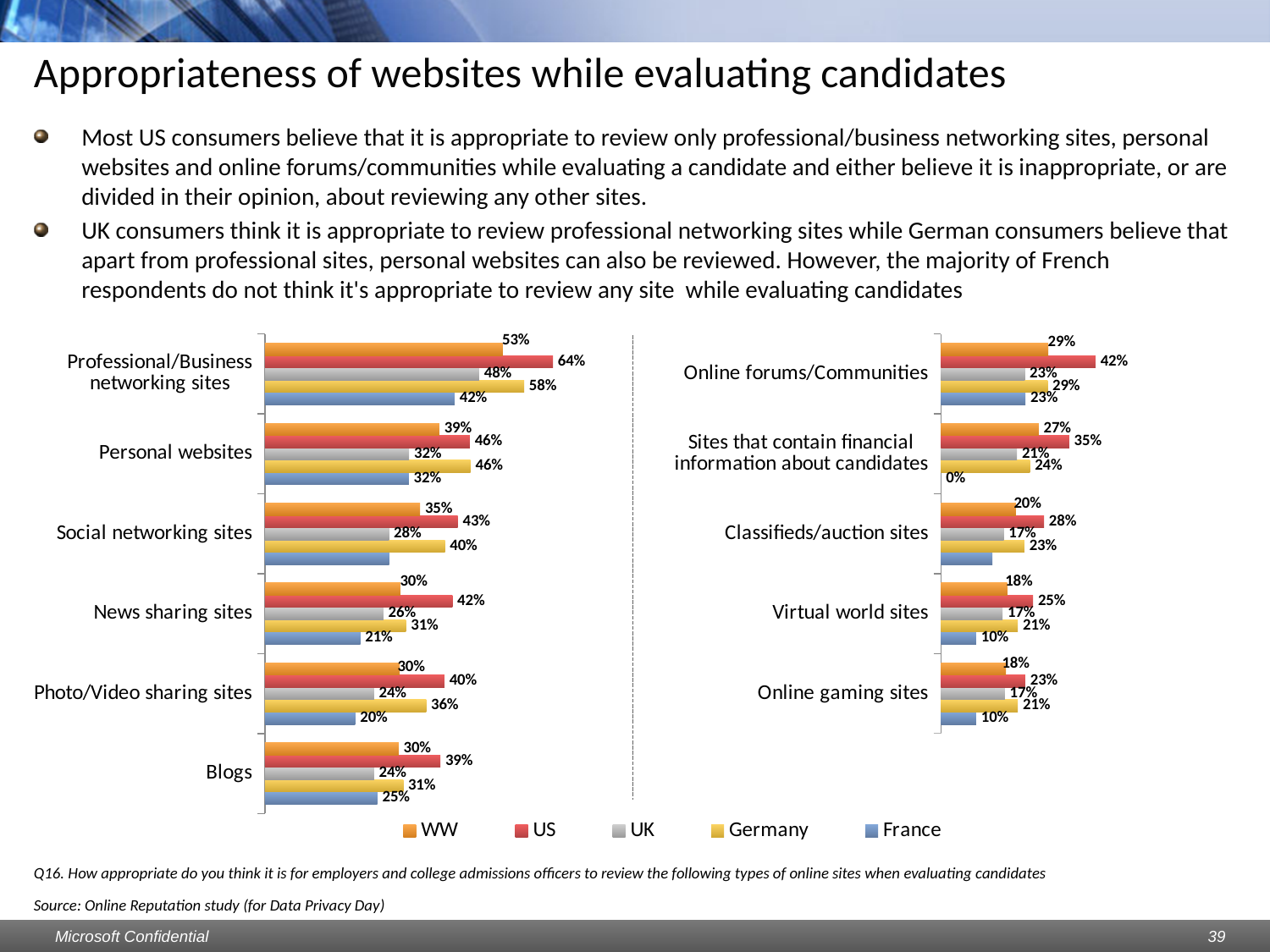

# Appropriateness of websites while evaluating candidates
Most US consumers believe that it is appropriate to review only professional/business networking sites, personal websites and online forums/communities while evaluating a candidate and either believe it is inappropriate, or are divided in their opinion, about reviewing any other sites.
UK consumers think it is appropriate to review professional networking sites while German consumers believe that apart from professional sites, personal websites can also be reviewed. However, the majority of French respondents do not think it's appropriate to review any site  while evaluating candidates

### Chart

| Category | France | Germany | UK | US | WW |
|---|---|---|---|---|---|
| Blogs | 0.250728862973761 | 0.30838323353293423 | 0.2432432432432433 | 0.39104477611940336 | 0.2981412639405205 |
| Photo/Video sharing sites | 0.2011661807580175 | 0.3592814371257486 | 0.2432432432432433 | 0.4 | 0.300371747211896 |
| News sharing sites | 0.21282798833819241 | 0.3143712574850299 | 0.2642642642642644 | 0.417910447761194 | 0.30185873605947977 |
| Social networking sites | 0.27696793002915465 | 0.40119760479041916 | 0.2762762762762763 | 0.4298507462686569 | 0.3457249070631971 |
| Personal websites | 0.3206997084548106 | 0.45808383233532934 | 0.3213213213213214 | 0.45671641791044787 | 0.3888475836431228 |
| Professional/Business networking sites | 0.42274052478134116 | 0.5778443113772457 | 0.4774774774774777 | 0.6417910447761198 | 0.5293680297397767 |

### Chart

| Category | France | Germany | UK | US | WW |
|---|---|---|---|---|---|
|  | None | None | None | None | None |
| Online gaming sites | 0.09620991253644318 | 0.2095808383233533 | 0.17417417417417416 | 0.22985074626865665 | 0.1769516728624536 |
| Virtual world sites | 0.09620991253644318 | 0.20958083832335328 | 0.1681681681681682 | 0.2507462686567163 | 0.18066914498141273 |
| Classifieds/auction sites | 0.13994169096209924 | 0.2275449101796407 | 0.1711711711711712 | 0.28059701492537314 | 0.204460966542751 |
| Sites that contain financial information about candidates | 0.0 | 0.2425149700598802 | 0.20720720720720726 | 0.3492537313432836 | 0.2664670658682636 |
| Online forums/Communities | 0.23032069970845476 | 0.29041916167664694 | 0.22822822822822822 | 0.42089552238805983 | 0.2921933085501857 |

### Chart

| Category | France | Germany | UK | US | WW |
|---|---|---|---|---|---|
|  | None | None | None | None | None |
|  | None | None | None | None | None |
|  | None | None | None | None | None |
|  | None | None | None | None | None |
|  | None | None | None | None | None |
|  | None | None | None | None | None |
Q16. How appropriate do you think it is for employers and college admissions officers to review the following types of online sites when evaluating candidates
Source: Online Reputation study (for Data Privacy Day)